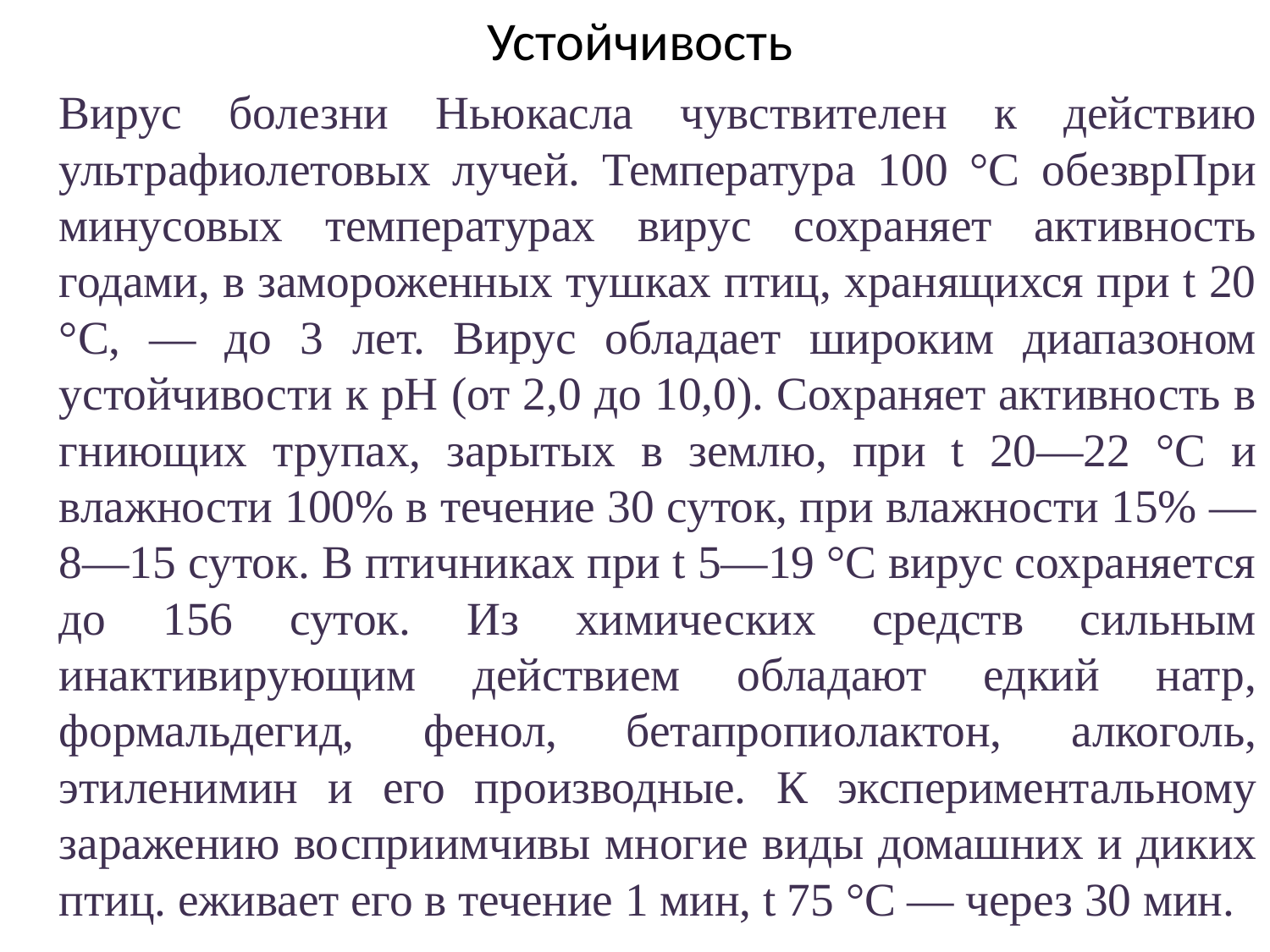

# Устойчивость
		Вирус болезни Ньюкасла чувствителен к действию ультрафиолетовых лучей. Температура 100 °C обезврПри минусовых температурах вирус сохраняет активность годами, в замороженных тушках птиц, хранящихся при t 20 °C, — до 3 лет. Вирус обладает широким диапазоном устойчивости к pH (от 2,0 до 10,0). Сохраняет активность в гниющих трупах, зарытых в землю, при t 20—22 °C и влажности 100% в течение 30 суток, при влажности 15% — 8—15 суток. В птичниках при t 5—19 °C вирус сохраняется до 156 суток. Из химических средств сильным инактивирующим действием обладают едкий натр, формальдегид, фенол, бетапропиолактон, алкоголь, этиленимин и его производные. К экспериментальному заражению восприимчивы многие виды домашних и диких птиц. еживает его в течение 1 мин, t 75 °C — через 30 мин.